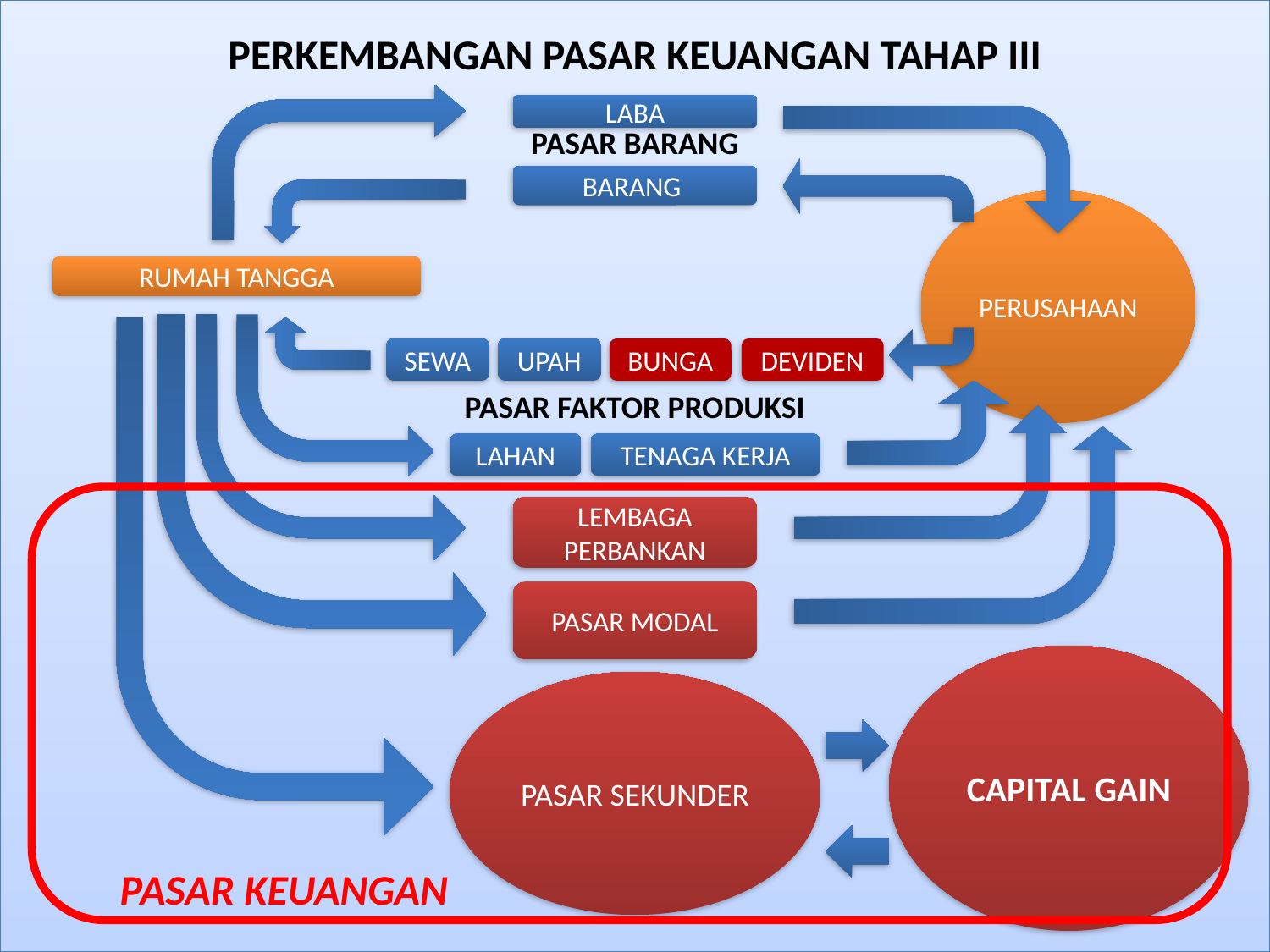

PERKEMBANGAN PASAR KEUANGAN TAHAP III

LABA

PASAR BARANG

BARANG
PERUSAHAAN
RUMAH TANGGA

SEWA
UPAH
BUNGA
DEVIDEN

PASAR FAKTOR PRODUKSI
LAHAN
TENAGA KERJA

LEMBAGA PERBANKAN
PASAR MODAL
CAPITAL GAIN
PASAR SEKUNDER

PASAR KEUANGAN